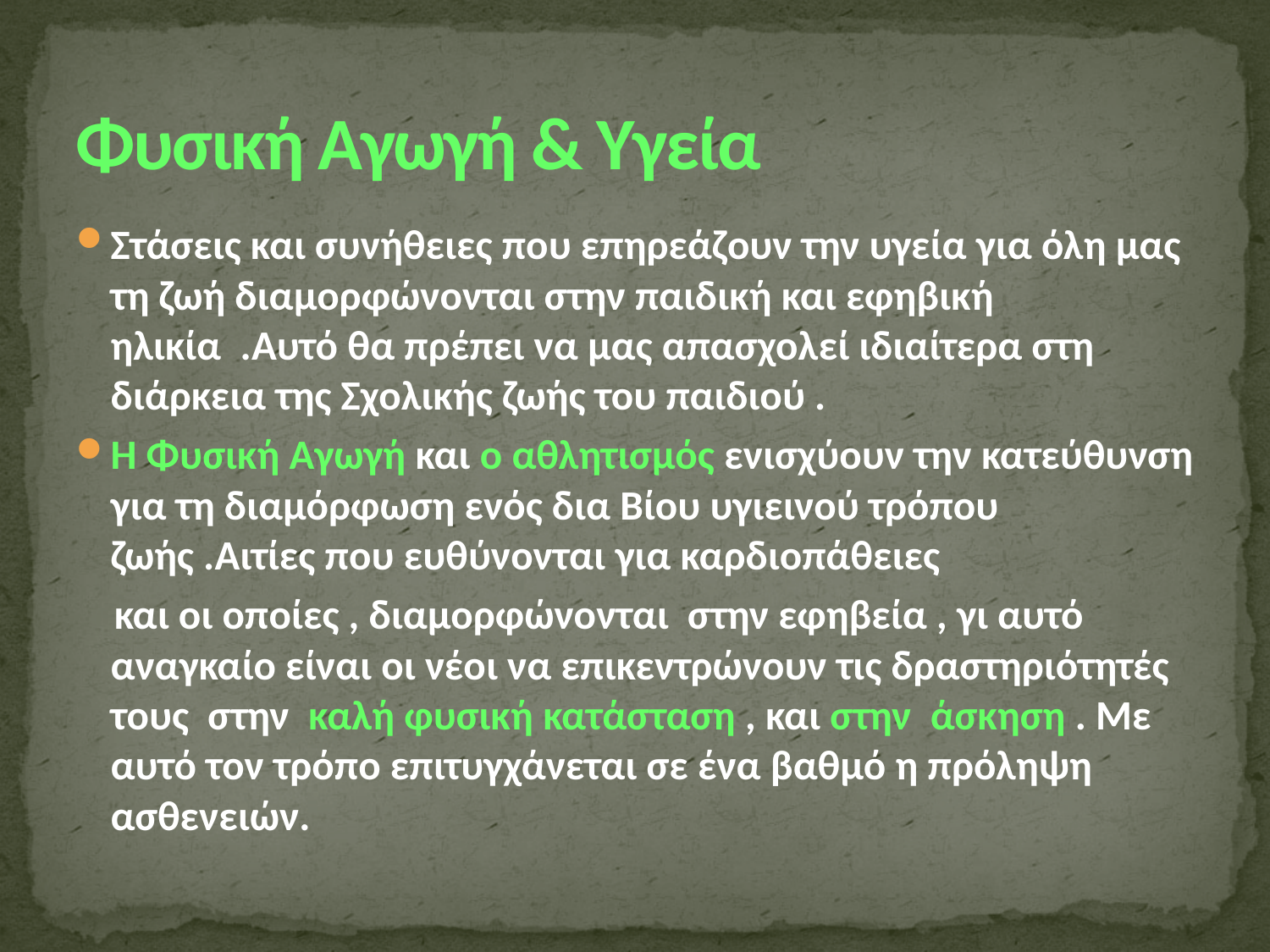

# Φυσική Αγωγή & Υγεία
Στάσεις και συνήθειες που επηρεάζουν την υγεία για όλη μας τη ζωή διαμορφώνονται στην παιδική και εφηβική ηλικία  .Αυτό θα πρέπει να μας απασχολεί ιδιαίτερα στη  διάρκεια της Σχολικής ζωής του παιδιού .
Η Φυσική Αγωγή και ο αθλητισμός ενισχύουν την κατεύθυνση για τη διαμόρφωση ενός δια Βίου υγιεινού τρόπου ζωής .Αιτίες που ευθύνονται για καρδιοπάθειες
    και οι οποίες , διαμορφώνονται  στην εφηβεία , γι αυτό αναγκαίο είναι οι νέοι να επικεντρώνουν τις δραστηριότητές τους  στην  καλή φυσική κατάσταση , και στην  άσκηση . Με αυτό τον τρόπο επιτυγχάνεται σε ένα βαθμό η πρόληψη ασθενειών.